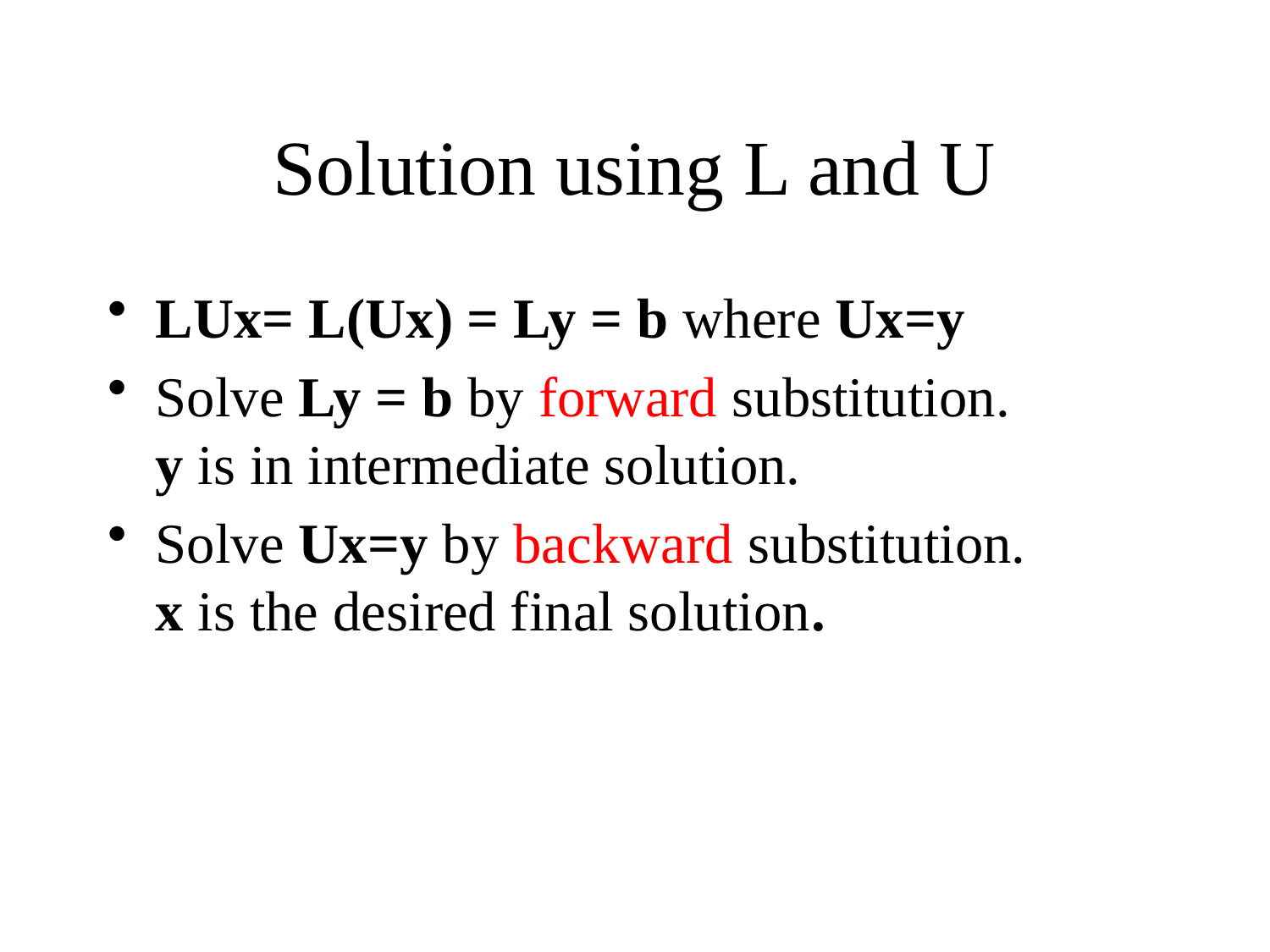

# Solution using L and U
LUx= L(Ux) = Ly = b where Ux=y
Solve Ly = b by forward substitution.
y is in intermediate solution.
Solve Ux=y by backward substitution.
x is the desired final solution.